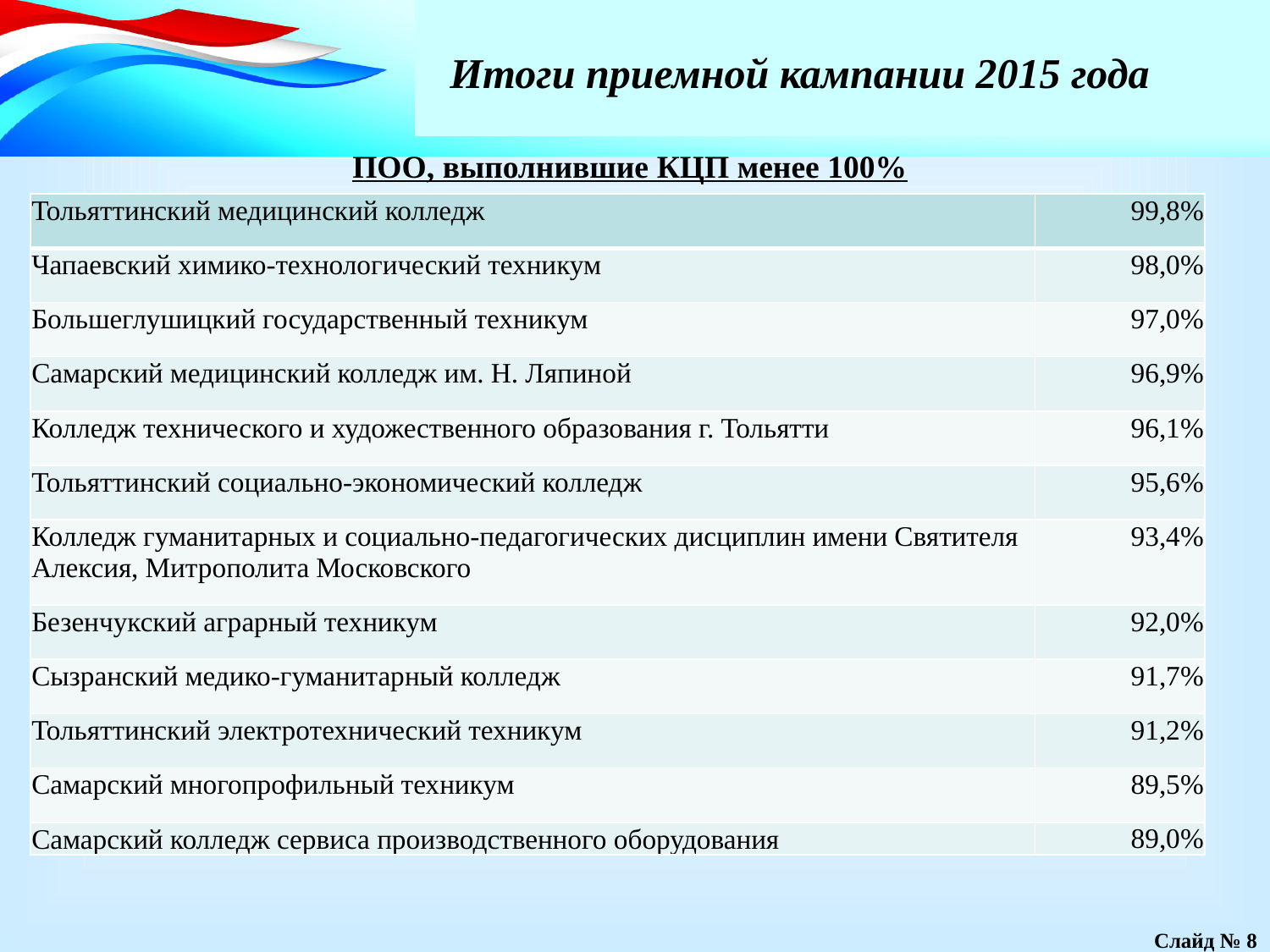

Итоги приемной кампании 2015 года
ПОО, выполнившие КЦП менее 100%
| Тольяттинский медицинский колледж | 99,8% |
| --- | --- |
| Чапаевский химико-технологический техникум | 98,0% |
| Большеглушицкий государственный техникум | 97,0% |
| Самарский медицинский колледж им. Н. Ляпиной | 96,9% |
| Колледж технического и художественного образования г. Тольятти | 96,1% |
| Тольяттинский социально-экономический колледж | 95,6% |
| Колледж гуманитарных и социально-педагогических дисциплин имени Святителя Алексия, Митрополита Московского | 93,4% |
| Безенчукский аграрный техникум | 92,0% |
| Сызранский медико-гуманитарный колледж | 91,7% |
| Тольяттинский электротехнический техникум | 91,2% |
| Самарский многопрофильный техникум | 89,5% |
| Самарский колледж сервиса производственного оборудования | 89,0% |
Слайд № 8